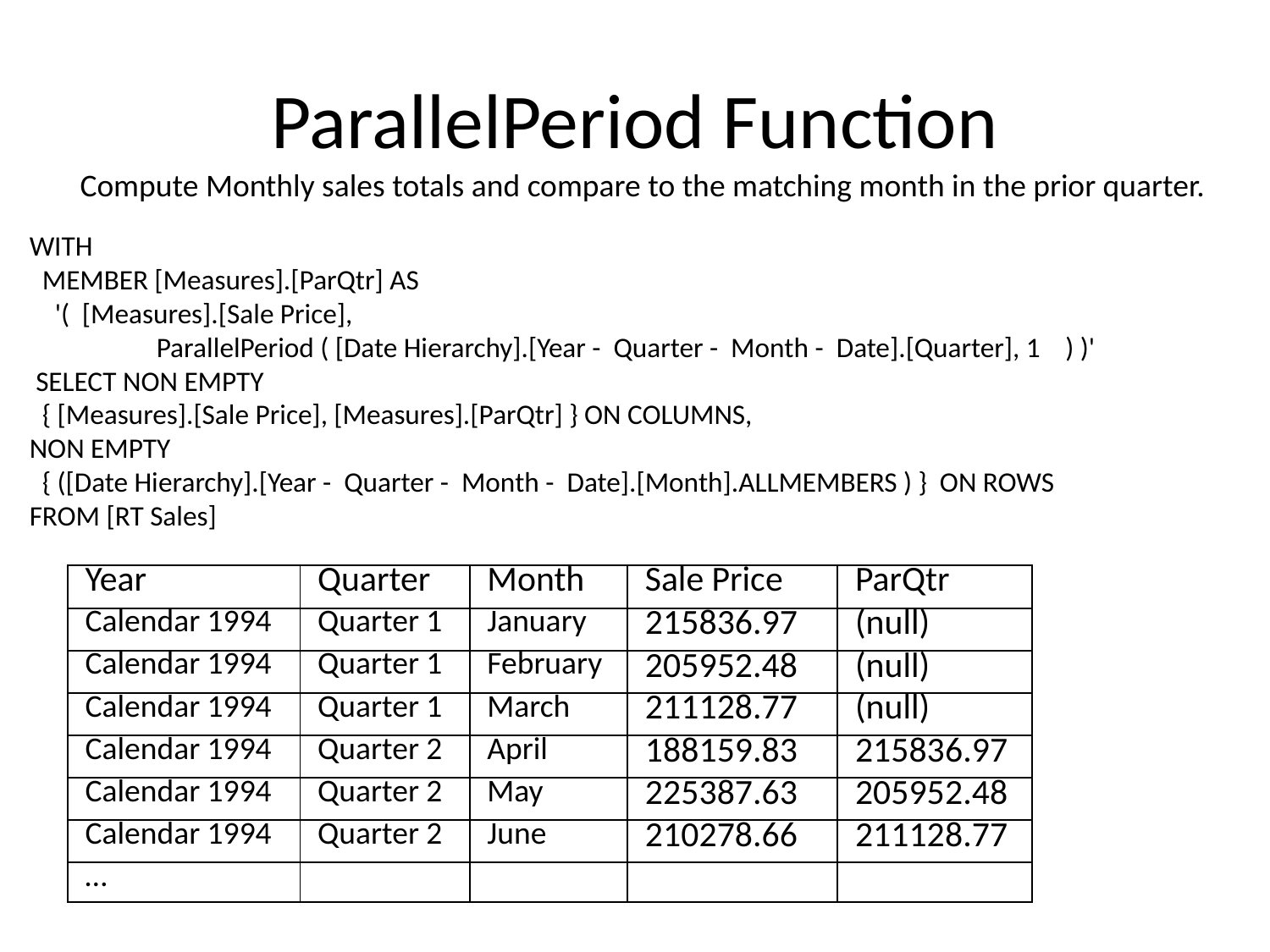

# ParallelPeriod Function
Compute Monthly sales totals and compare to the matching month in the prior quarter.
WITH
  MEMBER [Measures].[ParQtr] AS
    '(  [Measures].[Sale Price],
	ParallelPeriod ( [Date Hierarchy].[Year -  Quarter -  Month -  Date].[Quarter], 1    ) )'
 SELECT NON EMPTY
  { [Measures].[Sale Price], [Measures].[ParQtr] } ON COLUMNS,
NON EMPTY
  { ([Date Hierarchy].[Year -  Quarter -  Month -  Date].[Month].ALLMEMBERS ) }  ON ROWS
FROM [RT Sales]
| Year | Quarter | Month | Sale Price | ParQtr |
| --- | --- | --- | --- | --- |
| Calendar 1994 | Quarter 1 | January | 215836.97 | (null) |
| Calendar 1994 | Quarter 1 | February | 205952.48 | (null) |
| Calendar 1994 | Quarter 1 | March | 211128.77 | (null) |
| Calendar 1994 | Quarter 2 | April | 188159.83 | 215836.97 |
| Calendar 1994 | Quarter 2 | May | 225387.63 | 205952.48 |
| Calendar 1994 | Quarter 2 | June | 210278.66 | 211128.77 |
| … |  |  |  |  |